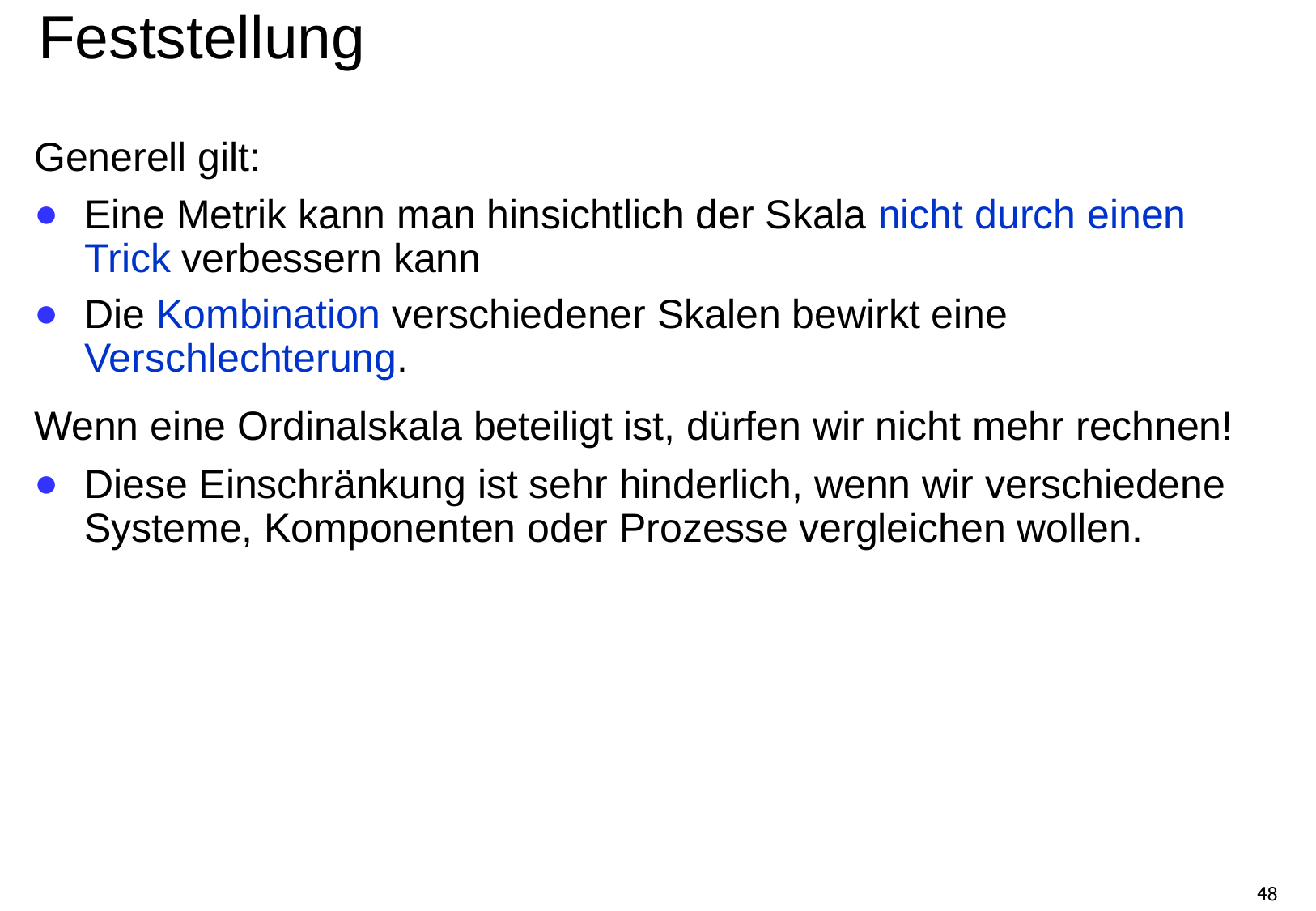

# Feststellung
Generell gilt:
Eine Metrik kann man hinsichtlich der Skala nicht durch einen Trick verbessern kann
Die Kombination verschiedener Skalen bewirkt eine Verschlechterung.
Wenn eine Ordinalskala beteiligt ist, dürfen wir nicht mehr rechnen!
Diese Einschränkung ist sehr hinderlich, wenn wir verschiedene Systeme, Komponenten oder Prozesse vergleichen wollen.
48